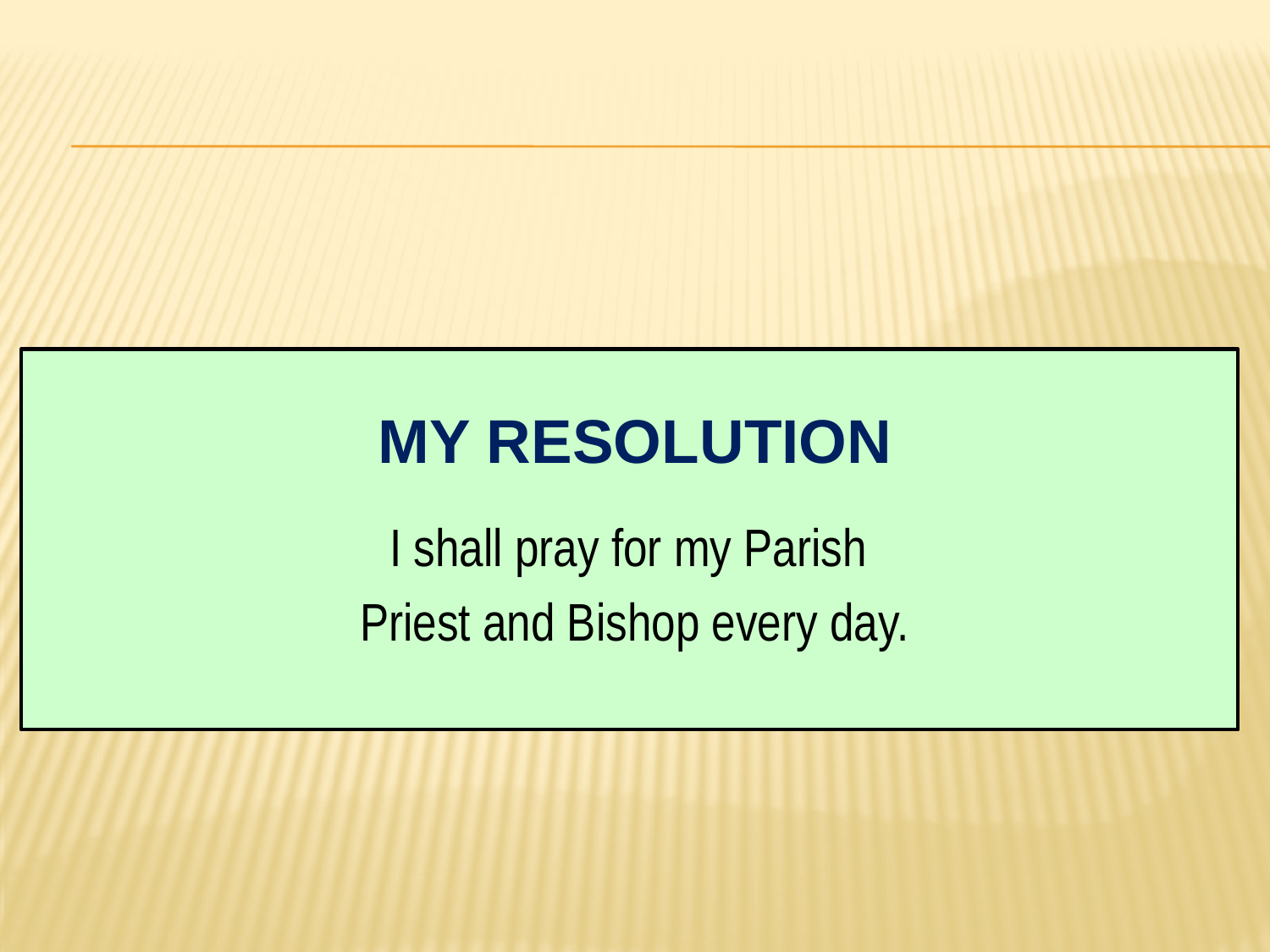

# My Resolution
I shall pray for my Parish
Priest and Bishop every day.